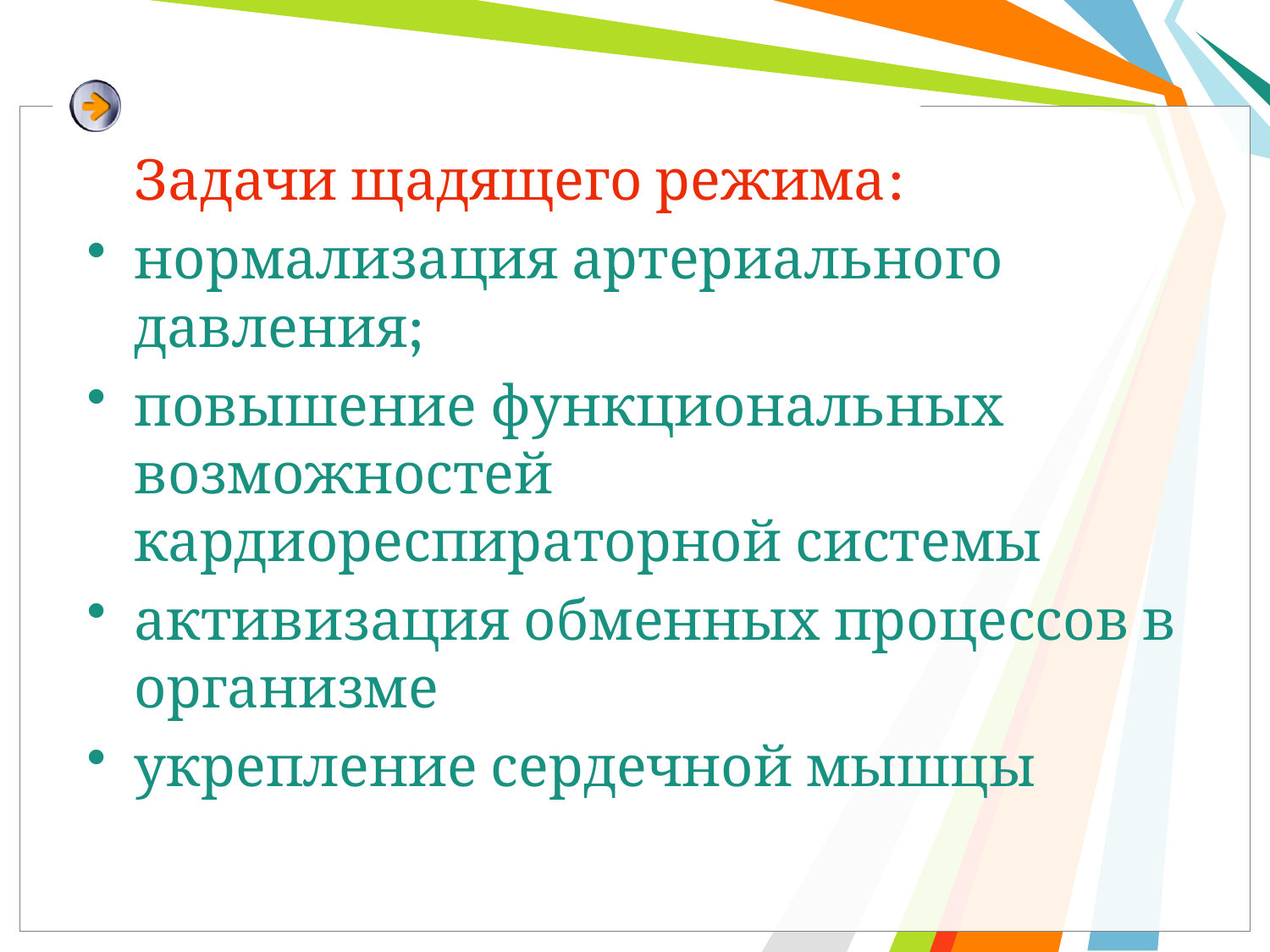

#
	Задачи щадящего режима:
нормализация артериального давления;
повышение функциональных возможностей кардиореспираторной системы
активизация обменных процессов в организме
укрепление сердечной мышцы